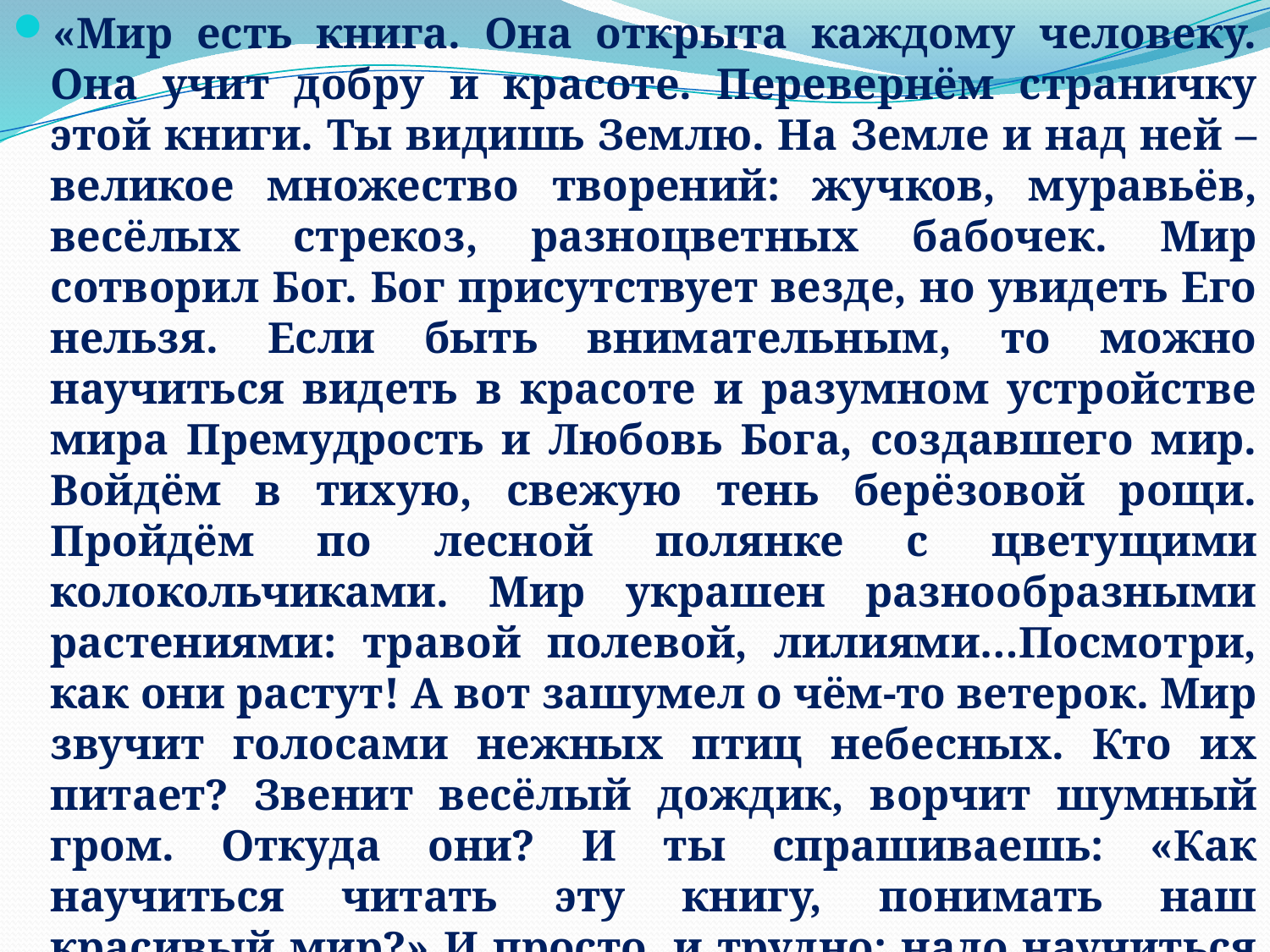

«Мир есть книга. Она открыта каждому человеку. Она учит добру и красоте. Перевернём страничку этой книги. Ты видишь Землю. На Земле и над ней – великое множество творений: жучков, муравьёв, весёлых стрекоз, разноцветных бабочек. Мир сотворил Бог. Бог присутствует везде, но увидеть Его нельзя. Если быть внимательным, то можно научиться видеть в красоте и разумном устройстве мира Премудрость и Любовь Бога, создавшего мир. Войдём в тихую, свежую тень берёзовой рощи. Пройдём по лесной полянке с цветущими колокольчиками. Мир украшен разнообразными растениями: травой полевой, лилиями…Посмотри, как они растут! А вот зашумел о чём-то ветерок. Мир звучит голосами нежных птиц небесных. Кто их питает? Звенит весёлый дождик, ворчит шумный гром. Откуда они? И ты спрашиваешь: «Как научиться читать эту книгу, понимать наш красивый мир?» И просто, и трудно: надо научиться видеть, слышать и рассуждать».